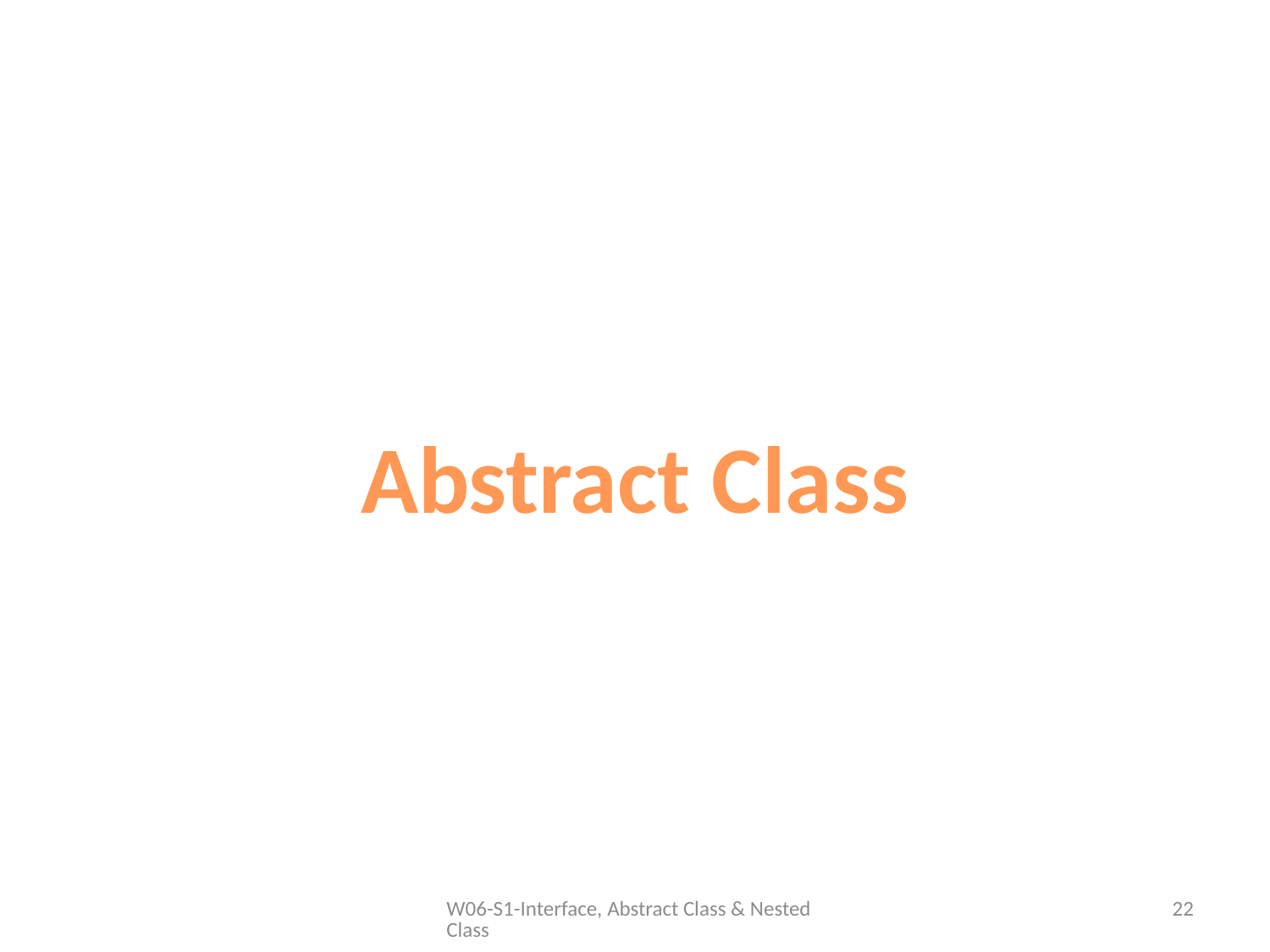

#

Abstract Class
W06-S1-Interface, Abstract Class & Nested Class
22